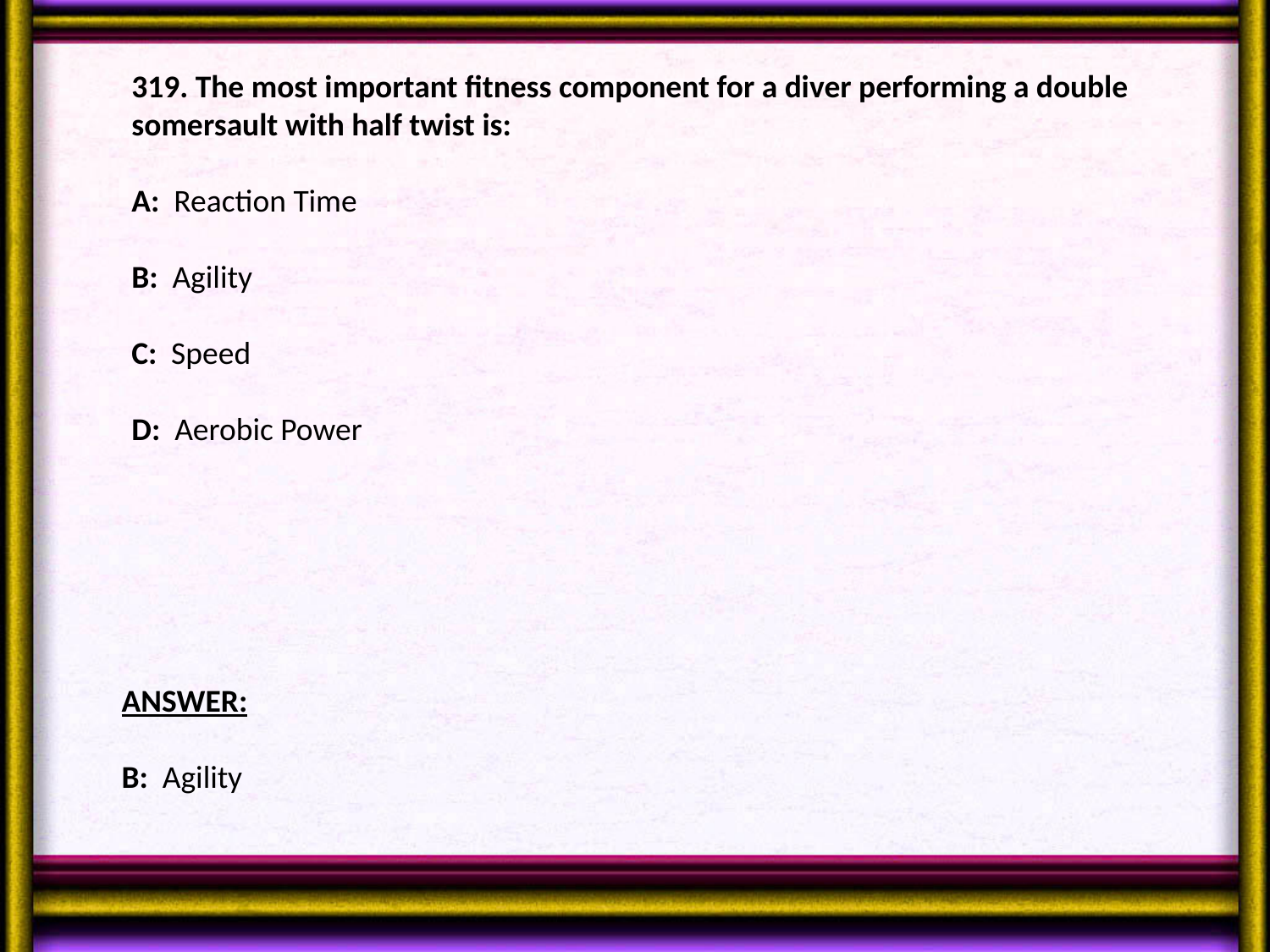

319. The most important fitness component for a diver performing a double somersault with half twist is:

A:  Reaction Time

B:  Agility

C:  Speed

D:  Aerobic Power

ANSWER:

B:  Agility